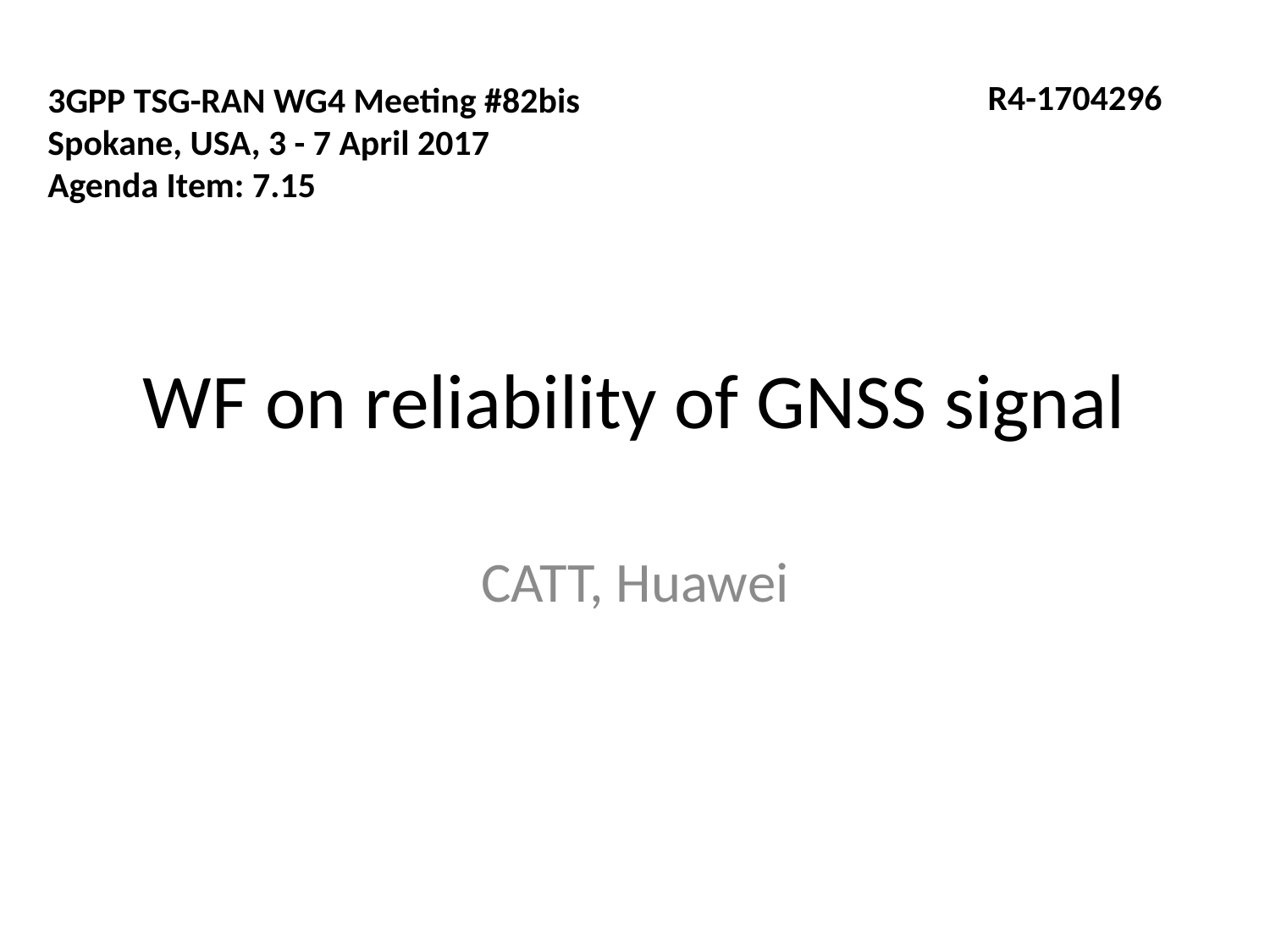

3GPP TSG-RAN WG4 Meeting #82bis
Spokane, USA, 3 - 7 April 2017
Agenda Item: 7.15
R4-1704296
# WF on reliability of GNSS signal
CATT, Huawei